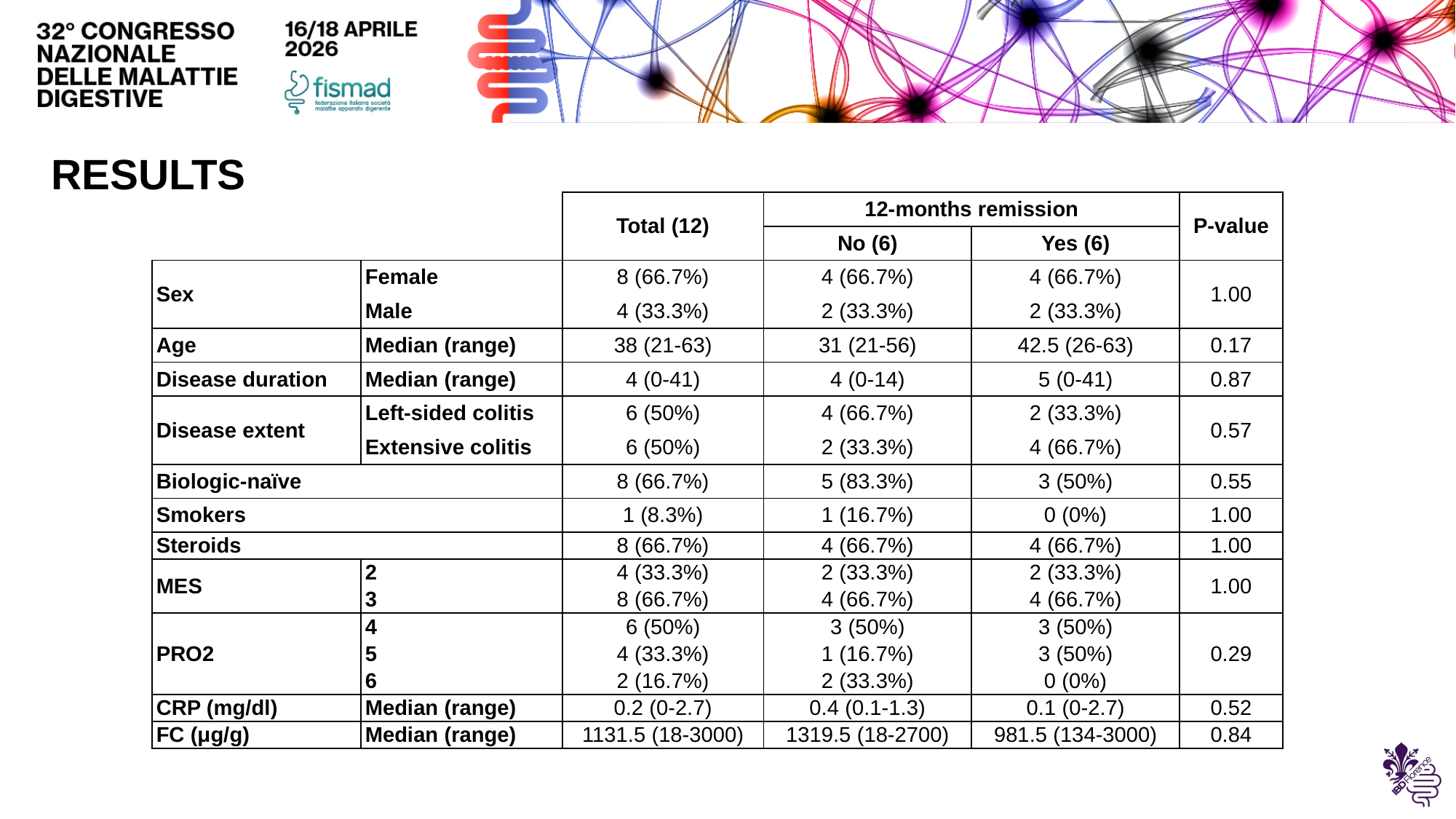

RESULTS
|  |  | Total (12) | 12-months remission |  | P-value |  |
| --- | --- | --- | --- | --- | --- | --- |
|  |  |  | No (6) | Yes (6) |  |  |
| Sex | Female | 8 (66.7%) | 4 (66.7%) | 4 (66.7%) | 1.00 |  |
|  | Male | 4 (33.3%) | 2 (33.3%) | 2 (33.3%) |  |  |
| Age | Median (range) | 38 (21-63) | 31 (21-56) | 42.5 (26-63) | 0.17 |  |
| Disease duration | Median (range) | 4 (0-41) | 4 (0-14) | 5 (0-41) | 0.87 |  |
| Disease extent | Left-sided colitis | 6 (50%) | 4 (66.7%) | 2 (33.3%) | 0.57 |  |
|  | Extensive colitis | 6 (50%) | 2 (33.3%) | 4 (66.7%) |  |  |
| Biologic-naïve |  | 8 (66.7%) | 5 (83.3%) | 3 (50%) | 0.55 |  |
| Smokers |  | 1 (8.3%) | 1 (16.7%) | 0 (0%) | 1.00 |  |
| Steroids |  | 8 (66.7%) | 4 (66.7%) | 4 (66.7%) | 1.00 |  |
| MES | 2 | 4 (33.3%) | 2 (33.3%) | 2 (33.3%) | 1.00 |  |
|  | 3 | 8 (66.7%) | 4 (66.7%) | 4 (66.7%) |  |  |
| PRO2 | 4 | 6 (50%) | 3 (50%) | 3 (50%) | 0.29 |  |
|  | 5 | 4 (33.3%) | 1 (16.7%) | 3 (50%) |  |  |
|  | 6 | 2 (16.7%) | 2 (33.3%) | 0 (0%) |  |  |
| CRP (mg/dl) | Median (range) | 0.2 (0-2.7) | 0.4 (0.1-1.3) | 0.1 (0-2.7) | 0.52 |  |
| FC (μg/g) | Median (range) | 1131.5 (18-3000) | 1319.5 (18-2700) | 981.5 (134-3000) | 0.84 |  |